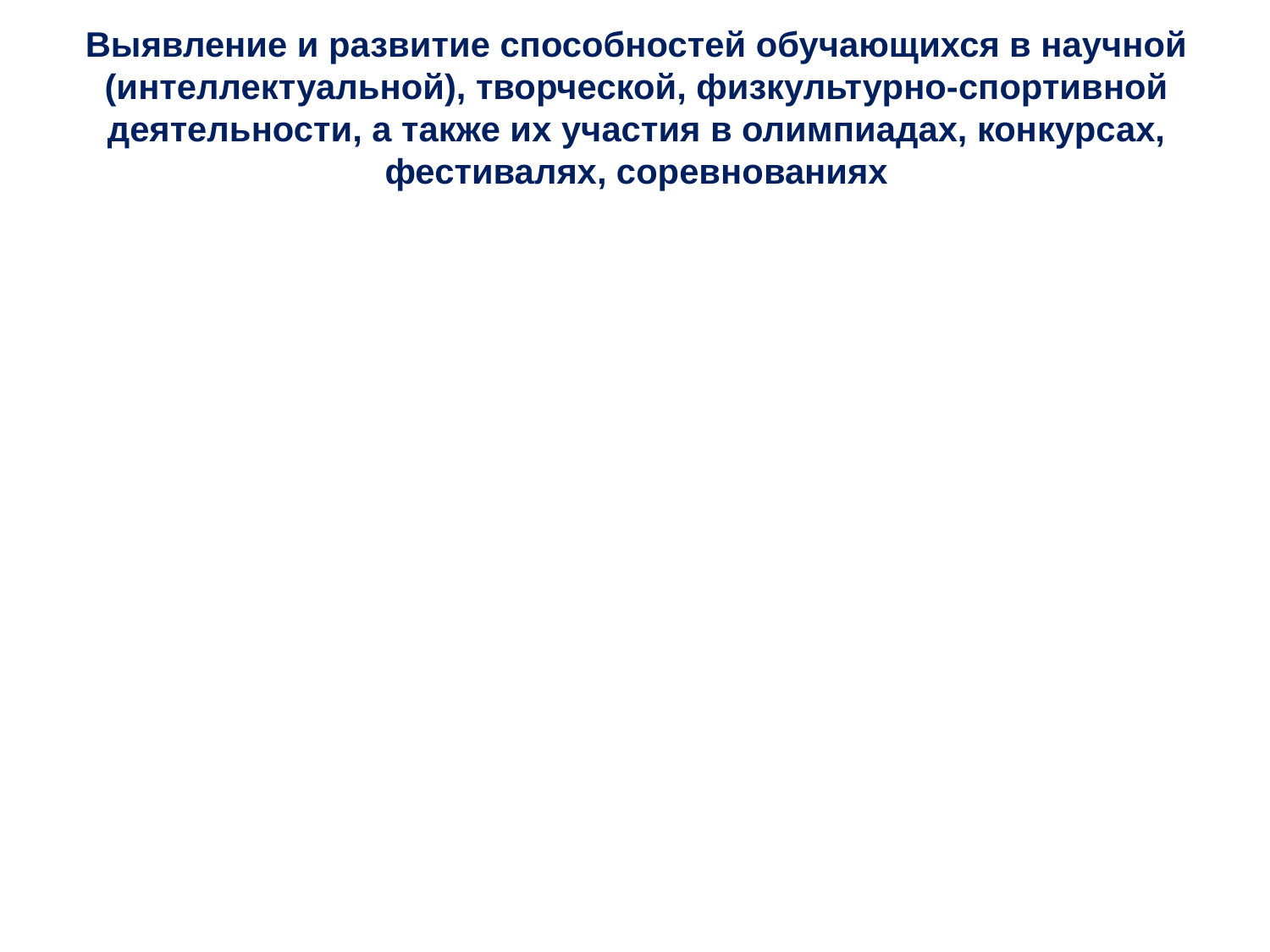

# Выявление и развитие способностей обучающихся в научной (интеллектуальной), творческой, физкультурно-спортивной деятельности, а также их участия в олимпиадах, конкурсах, фестивалях, соревнованиях